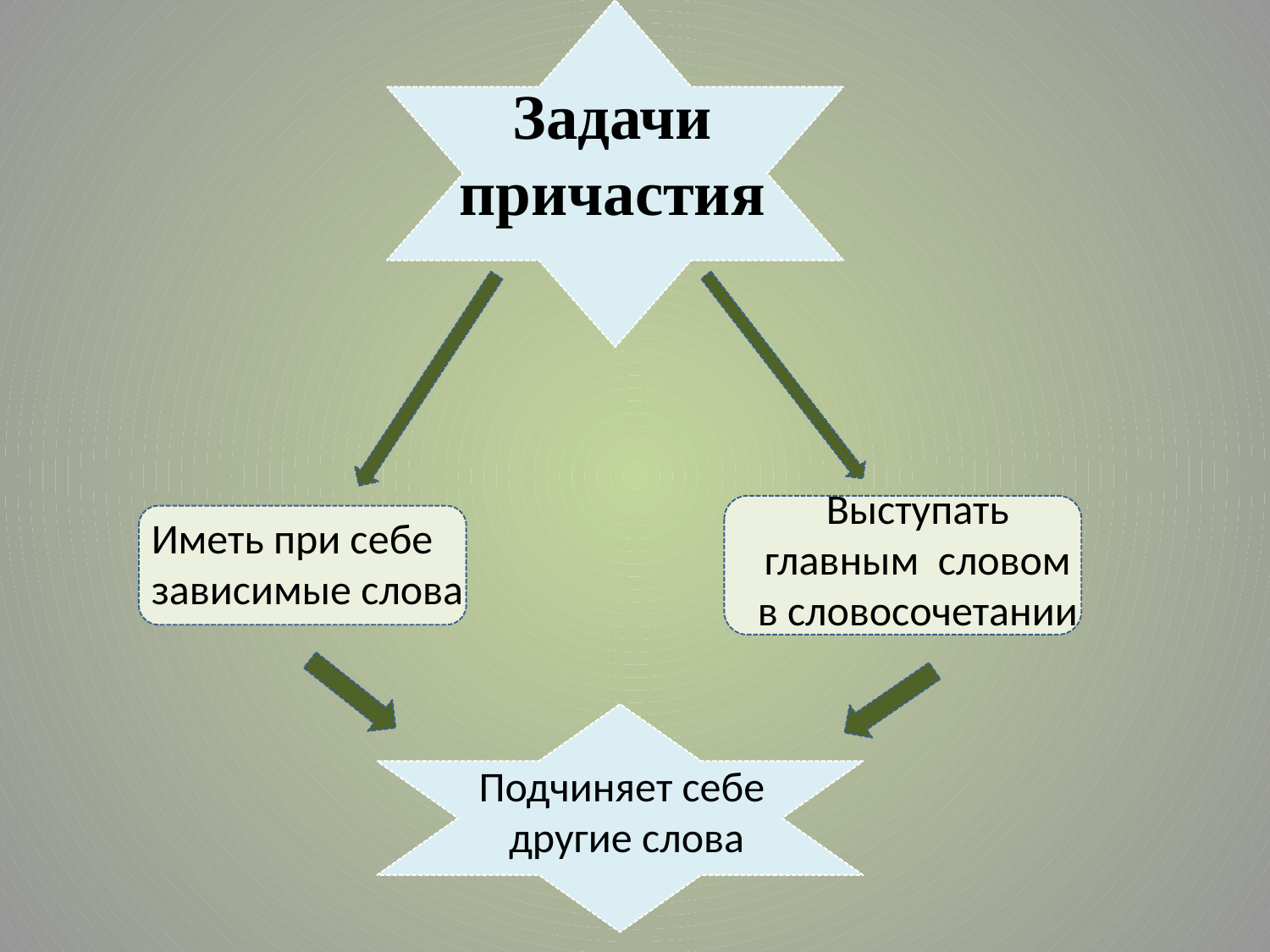

Задачи причастия

Выступать главным  словом в словосочетании

Иметь при себе зависимые слова

Подчиняет себе
 другие слова